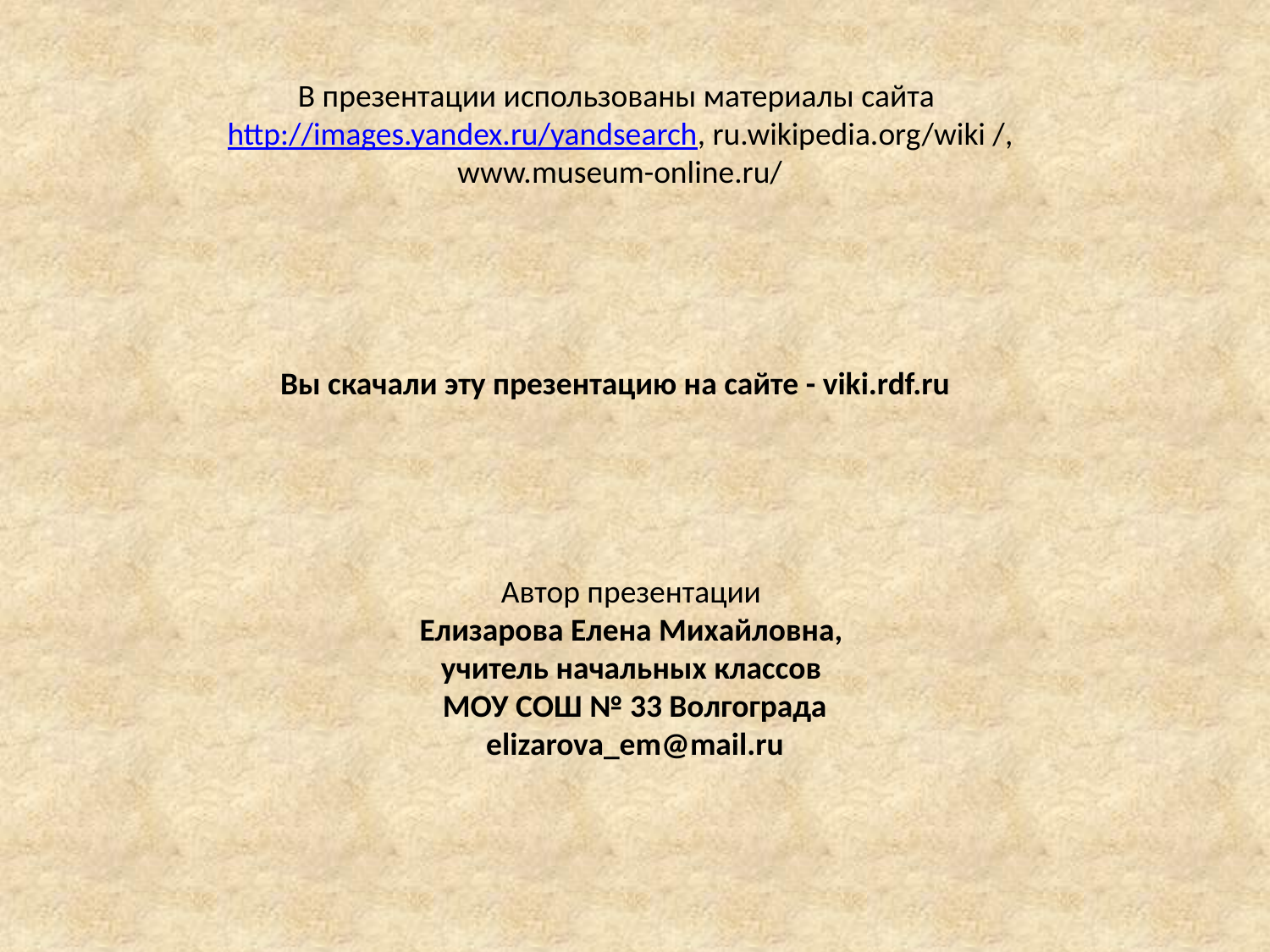

В презентации использованы материалы сайта http://images.yandex.ru/yandsearch, ru.wikipedia.org/wiki /, www.museum-online.ru/
Вы скачали эту презентацию на сайте - viki.rdf.ru

Автор презентации
Елизарова Елена Михайловна,
учитель начальных классов
МОУ СОШ № 33 Волгограда
elizarova_em@mail.ru